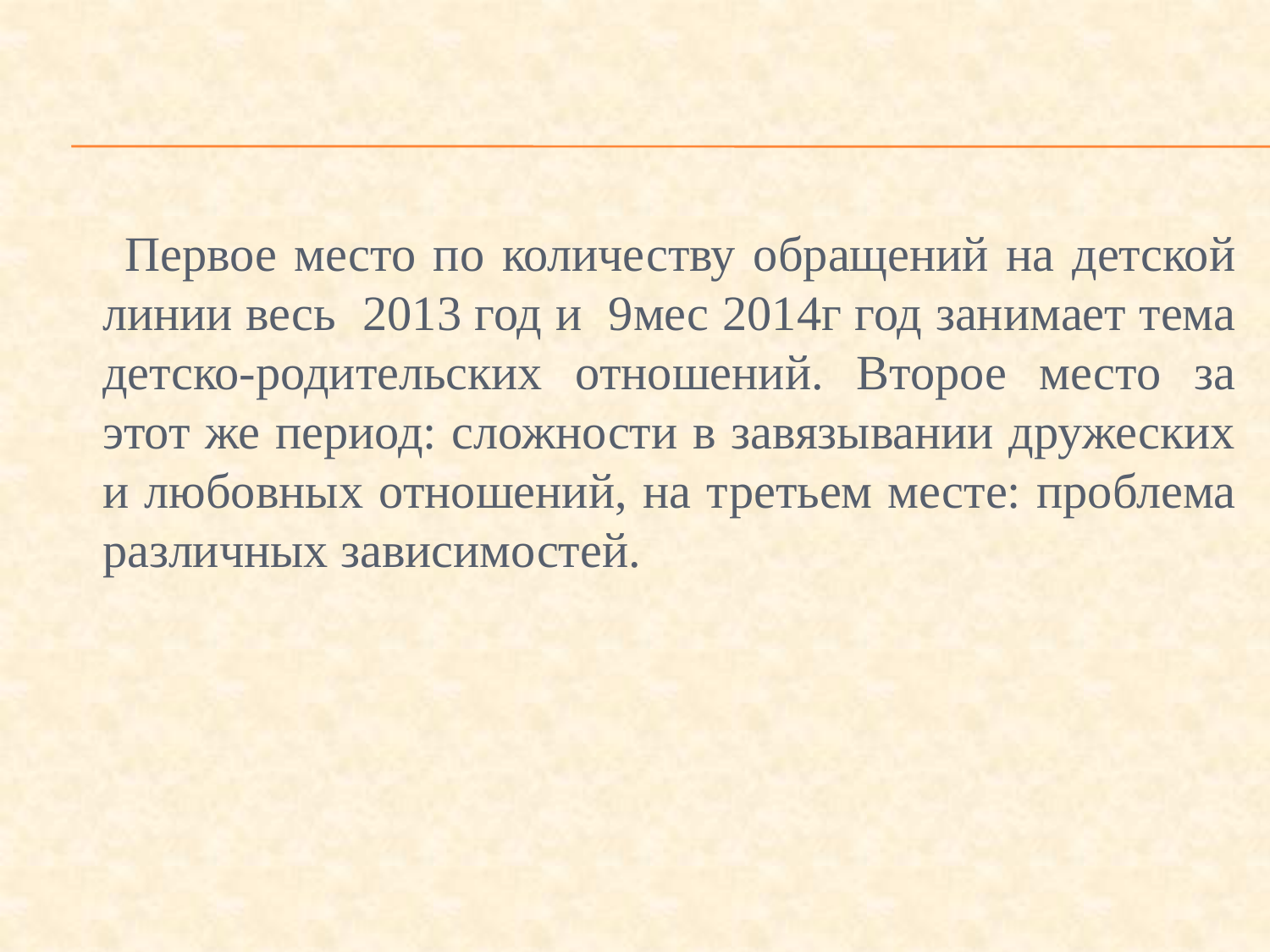

#
    Первое место по количеству обращений на детской линии весь  2013 год и  9мес 2014г год занимает тема детско-родительских отношений. Второе место за этот же период: сложности в завязывании дружеских и любовных отношений, на третьем месте: проблема различных зависимостей.